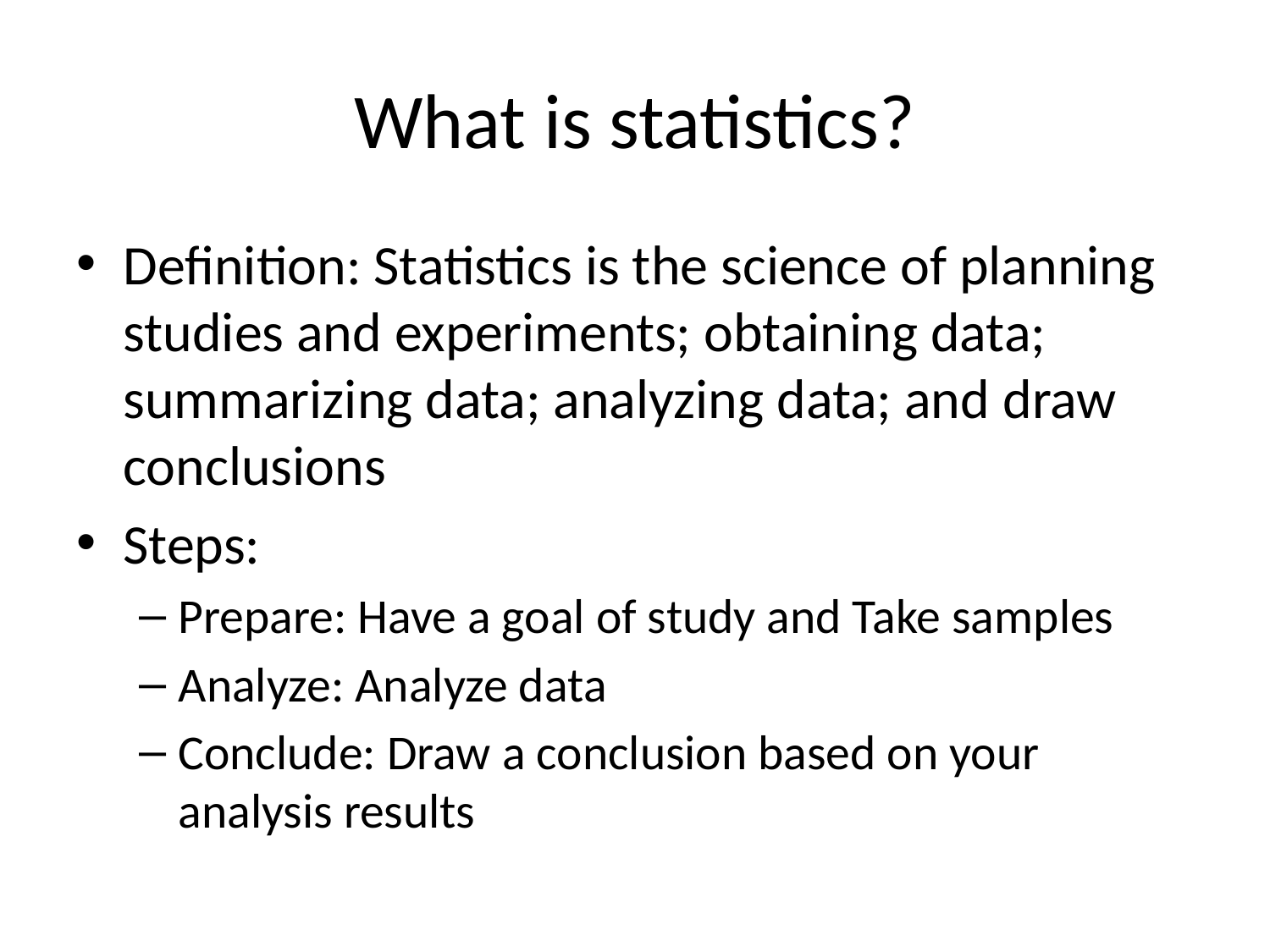

# What is statistics?
Definition: Statistics is the science of planning studies and experiments; obtaining data; summarizing data; analyzing data; and draw conclusions
Steps:
Prepare: Have a goal of study and Take samples
Analyze: Analyze data
Conclude: Draw a conclusion based on your analysis results